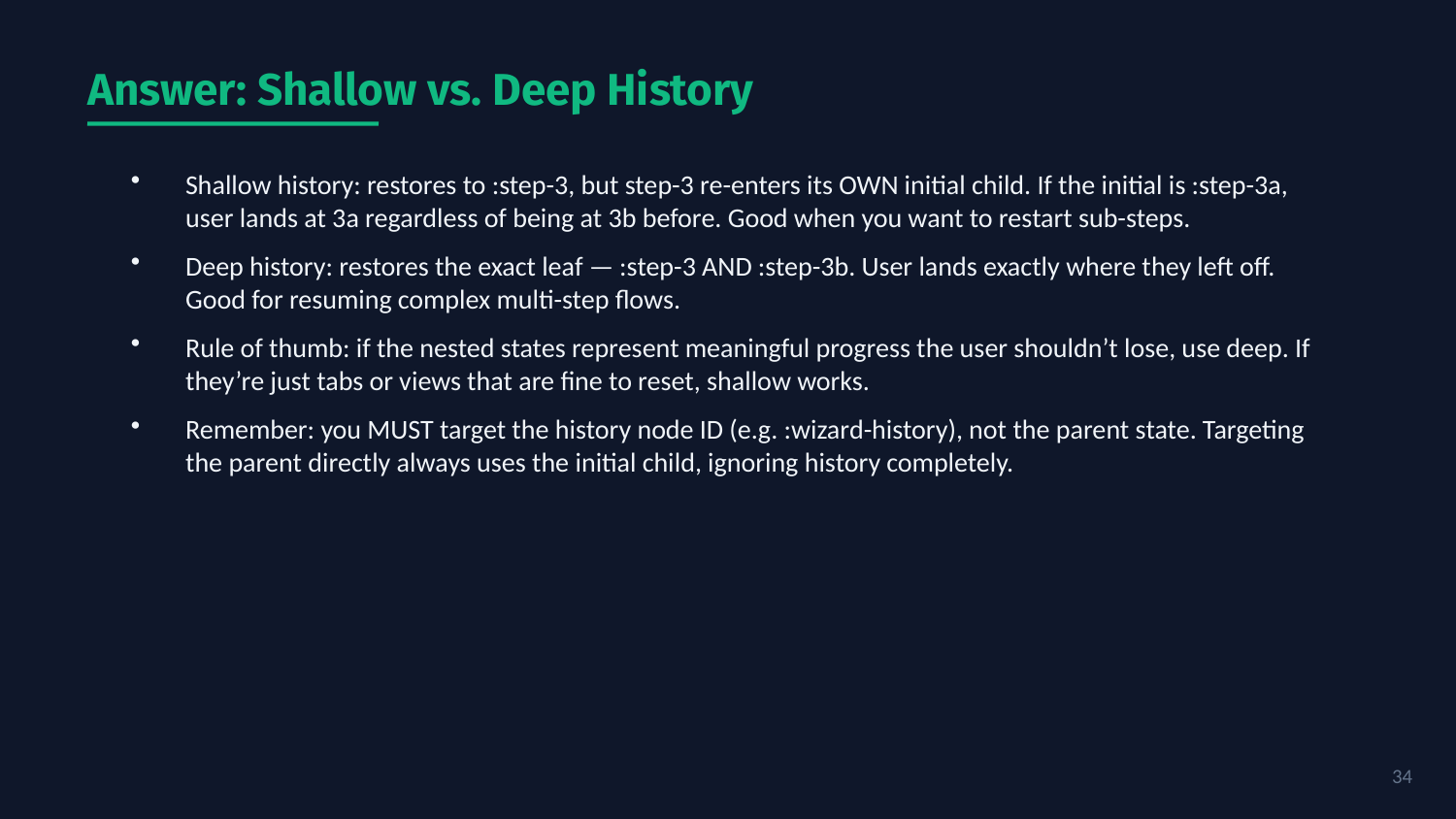

Answer: Shallow vs. Deep History

Shallow history: restores to :step-3, but step-3 re-enters its OWN initial child. If the initial is :step-3a, user lands at 3a regardless of being at 3b before. Good when you want to restart sub-steps.
Deep history: restores the exact leaf — :step-3 AND :step-3b. User lands exactly where they left off. Good for resuming complex multi-step flows.
Rule of thumb: if the nested states represent meaningful progress the user shouldn’t lose, use deep. If they’re just tabs or views that are fine to reset, shallow works.
Remember: you MUST target the history node ID (e.g. :wizard-history), not the parent state. Targeting the parent directly always uses the initial child, ignoring history completely.
34